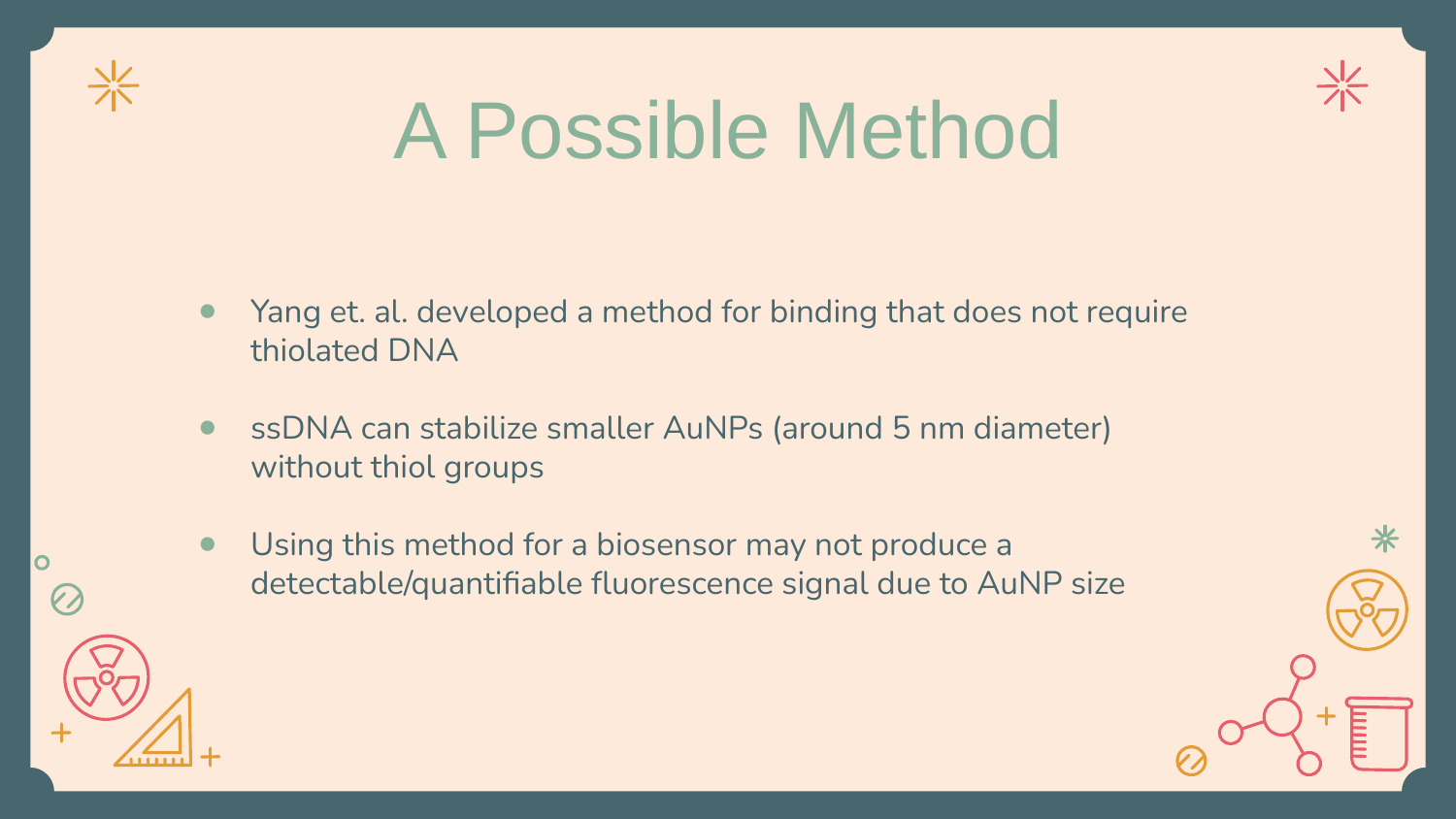

# A Possible Method
Yang et. al. developed a method for binding that does not require thiolated DNA

ssDNA can stabilize smaller AuNPs (around 5 nm diameter) without thiol groups

Using this method for a biosensor may not produce a detectable/quantifiable fluorescence signal due to AuNP size